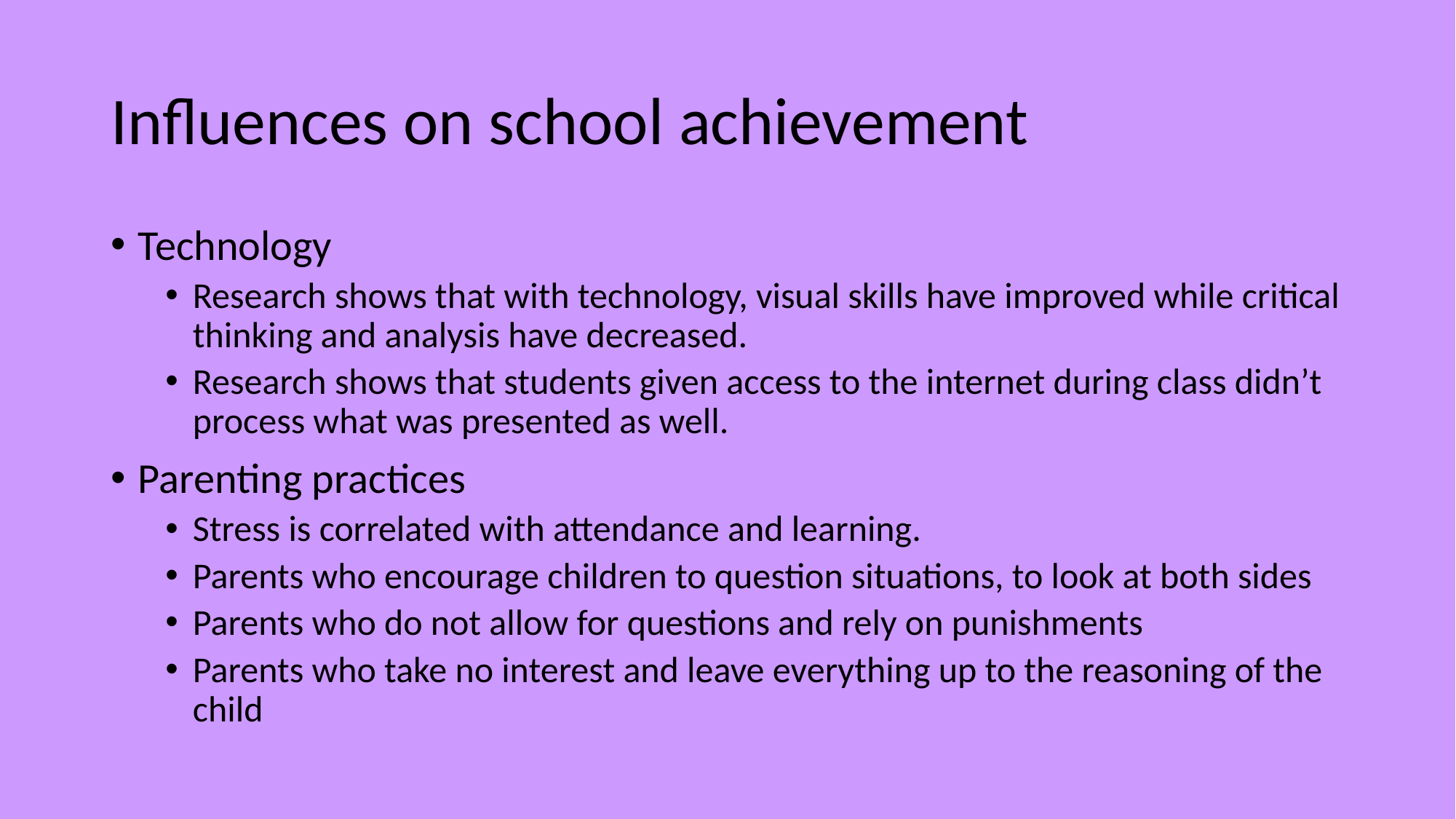

# Influences on school achievement
Technology
Research shows that with technology, visual skills have improved while critical thinking and analysis have decreased.
Research shows that students given access to the internet during class didn’t process what was presented as well.
Parenting practices
Stress is correlated with attendance and learning.
Parents who encourage children to question situations, to look at both sides
Parents who do not allow for questions and rely on punishments
Parents who take no interest and leave everything up to the reasoning of the child